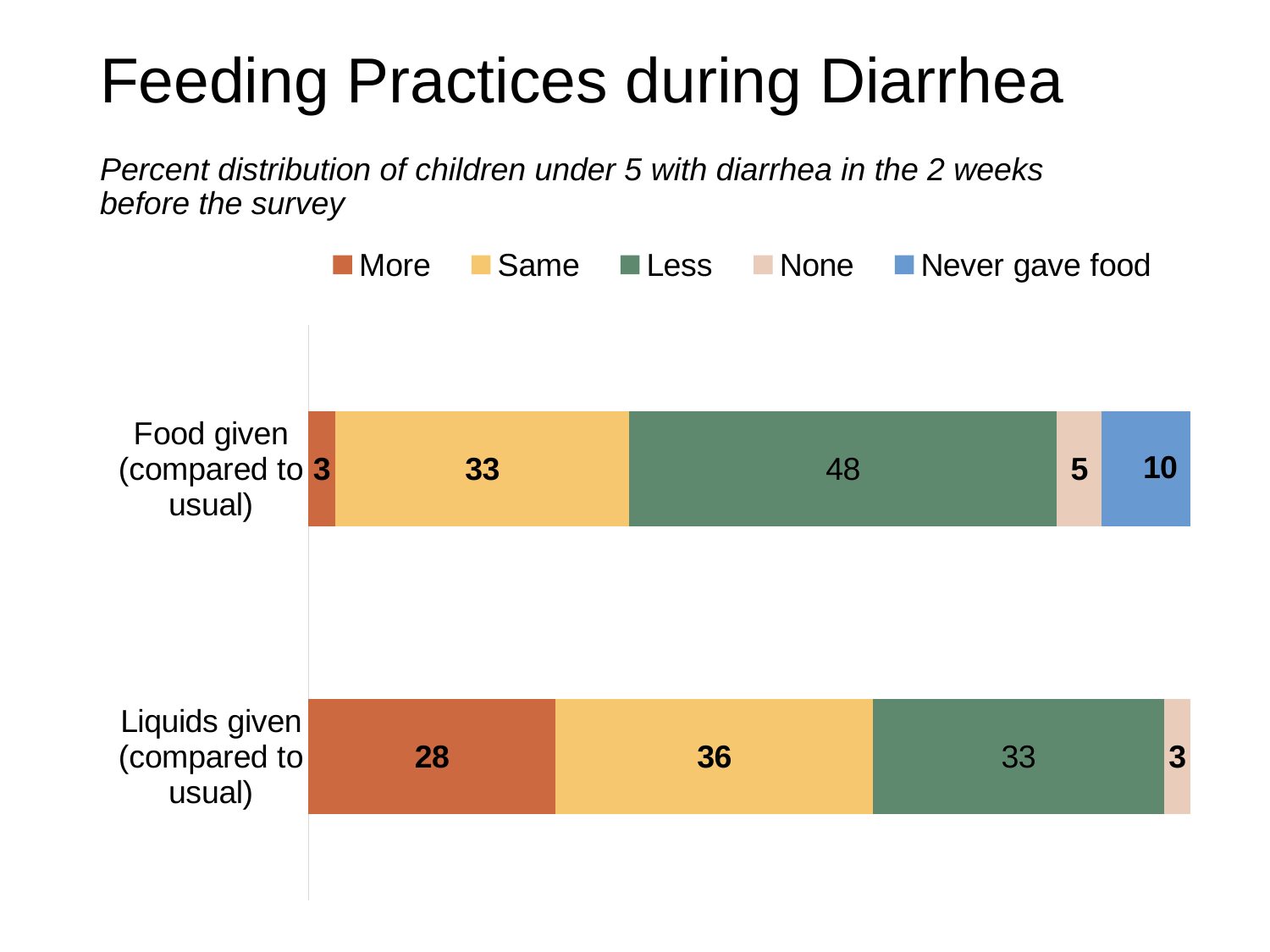

# Feeding Practices during Diarrhea
Percent distribution of children under 5 with diarrhea in the 2 weeks before the survey

### Chart

| Category | More | Same | Less | None | Never gave food |
|---|---|---|---|---|---|
| Liquids given (compared to usual) | 28.0 | 36.0 | 33.0 | 3.0 | 0.0 |
| Food given (compared to usual) | 3.0 | 33.0 | 48.0 | 5.0 | 10.0 |